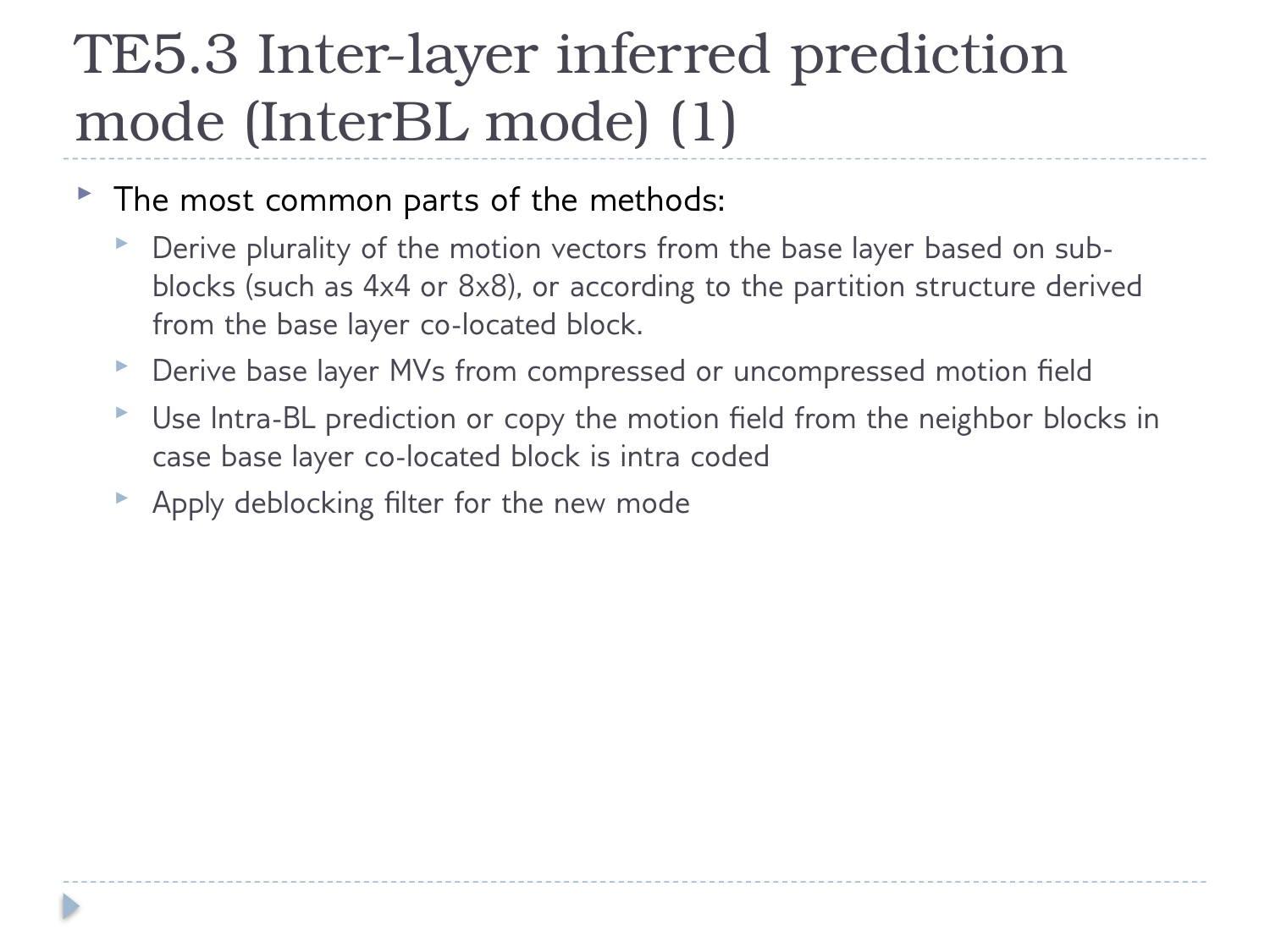

# TE5.3 Inter-layer inferred prediction mode (InterBL mode) (1)
The most common parts of the methods:
Derive plurality of the motion vectors from the base layer based on sub-blocks (such as 4x4 or 8x8), or according to the partition structure derived from the base layer co-located block.
Derive base layer MVs from compressed or uncompressed motion field
Use Intra-BL prediction or copy the motion field from the neighbor blocks in case base layer co-located block is intra coded
Apply deblocking filter for the new mode